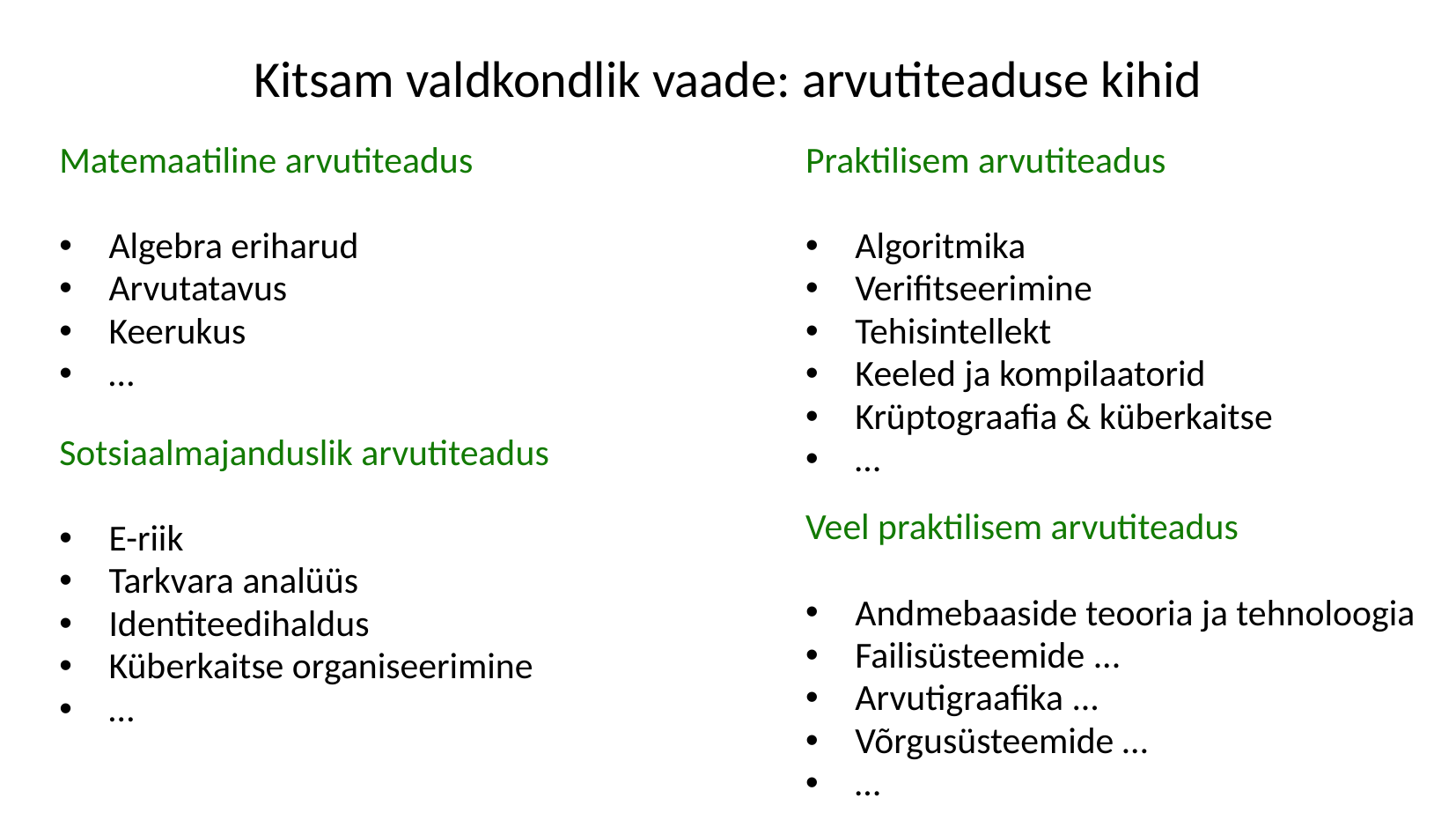

Kitsam valdkondlik vaade: arvutiteaduse kihid

Matemaatiline arvutiteadus

Algebra eriharud
Arvutatavus
Keerukus
…

Praktilisem arvutiteadus

Algoritmika
Verifitseerimine
Tehisintellekt
Keeled ja kompilaatorid
Krüptograafia & küberkaitse
…

Sotsiaalmajanduslik arvutiteadus

E-riik
Tarkvara analüüs
Identiteedihaldus
Küberkaitse organiseerimine
…

Veel praktilisem arvutiteadus

Andmebaaside teooria ja tehnoloogia
Failisüsteemide ...
Arvutigraafika ...
Võrgusüsteemide …
…